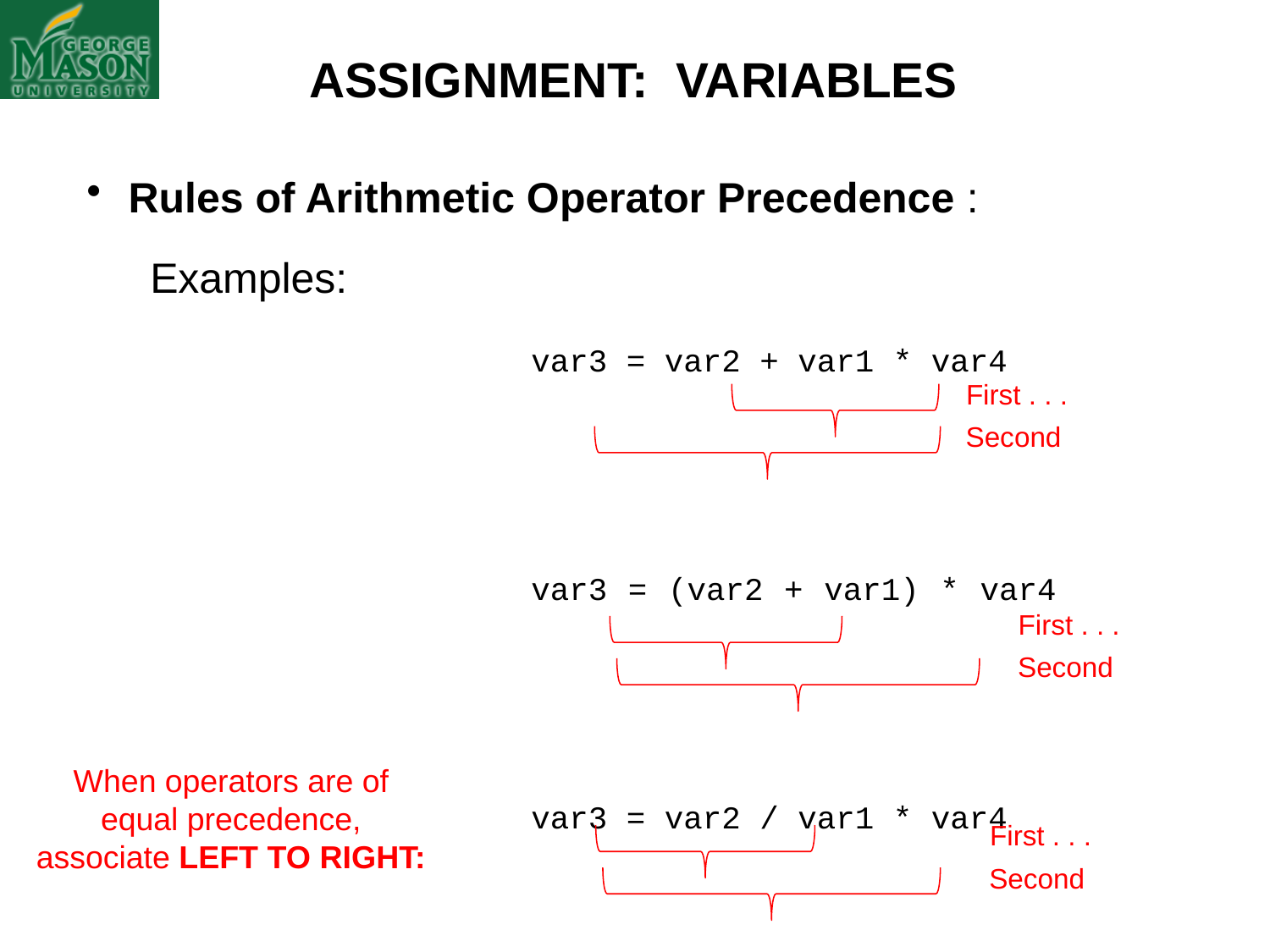

ASSIGNMENT:  VARIABLES
 Rules of Arithmetic Operator Precedence :

Examples:

			var3 = var2 + var1 * var4

			var3 = (var2 + var1) * var4

			var3 = var2 / var1 * var4

First . . .
Second

First . . .
Second

When operators are of
equal precedence,
associate LEFT TO RIGHT:
First . . .
Second